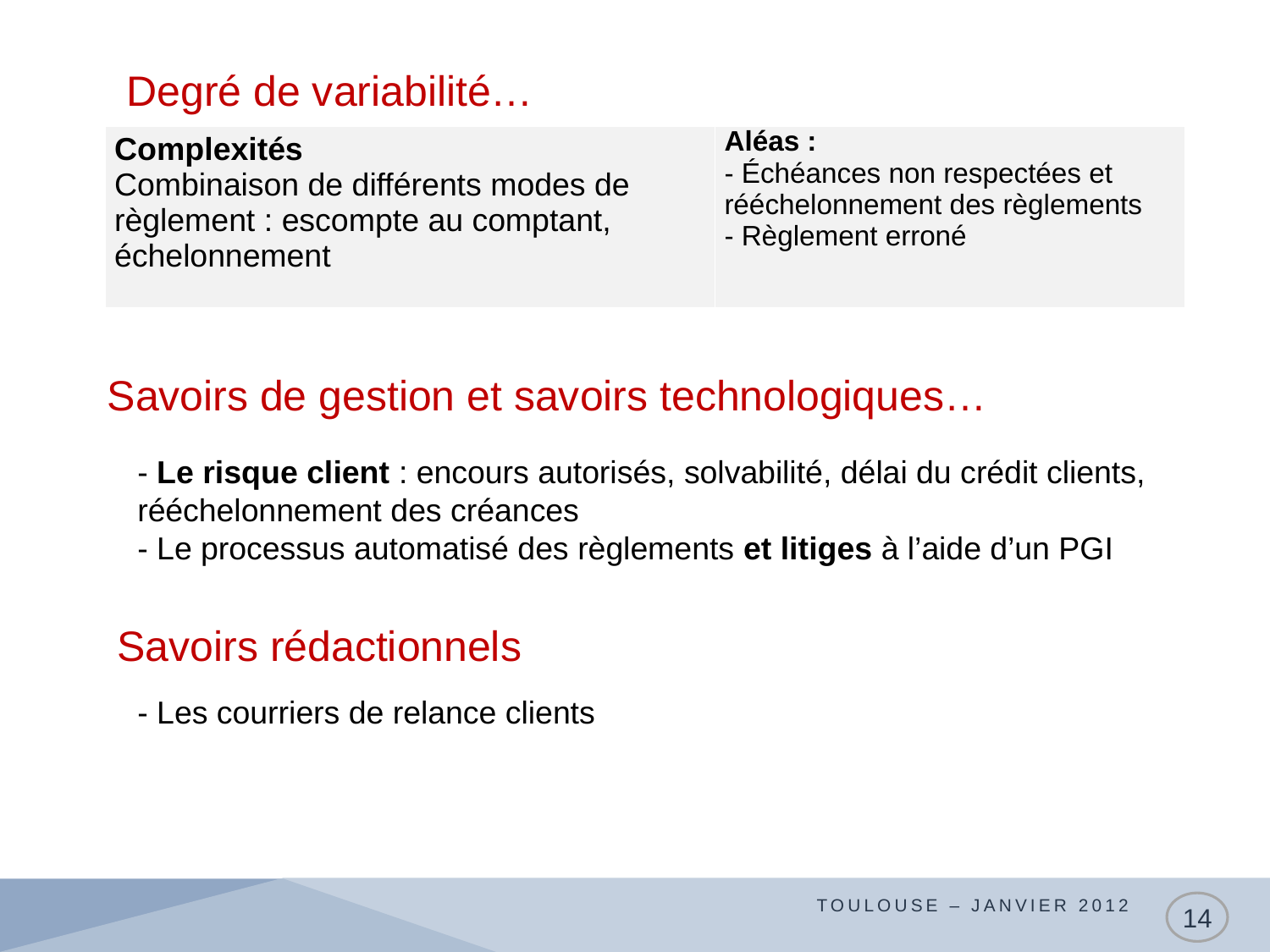

# Degré de variabilité…
| Complexités  Combinaison de différents modes de règlement : escompte au comptant, échelonnement | Aléas : - Échéances non respectées et rééchelonnement des règlements - Règlement erroné |
| --- | --- |
Savoirs de gestion et savoirs technologiques…
- Le risque client : encours autorisés, solvabilité, délai du crédit clients, rééchelonnement des créances
- Le processus automatisé des règlements et litiges à l’aide d’un PGI

Savoirs rédactionnels
- Les courriers de relance clients

TOULOUSE – JANVIER 2012
14